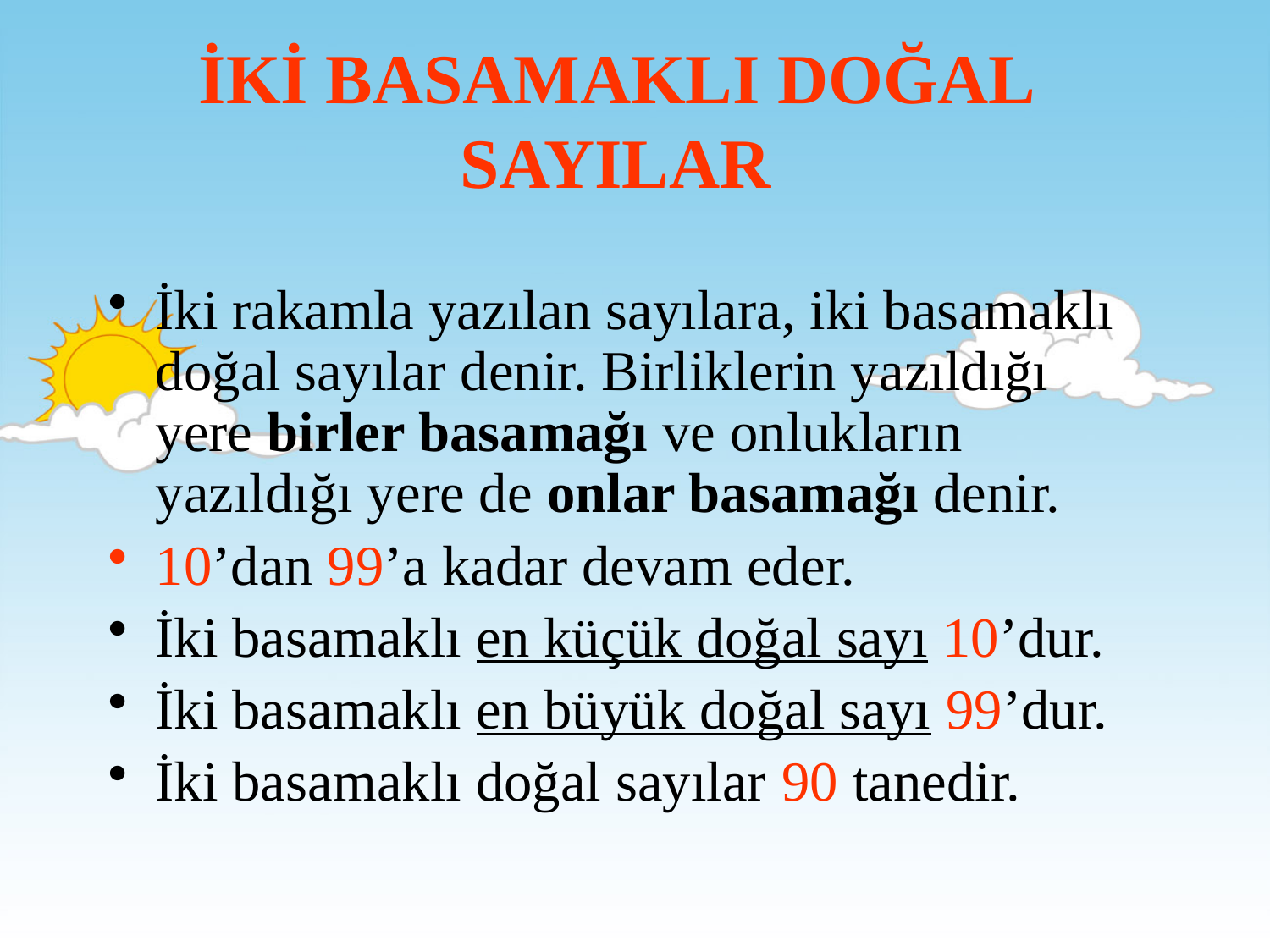

# İKİ BASAMAKLI DOĞAL SAYILAR
İki rakamla yazılan sayılara, iki basamaklı doğal sayılar denir. Birliklerin yazıldığı yere birler basamağı ve onlukların yazıldığı yere de onlar basamağı denir.
10’dan 99’a kadar devam eder.
İki basamaklı en küçük doğal sayı 10’dur.
İki basamaklı en büyük doğal sayı 99’dur.
İki basamaklı doğal sayılar 90 tanedir.